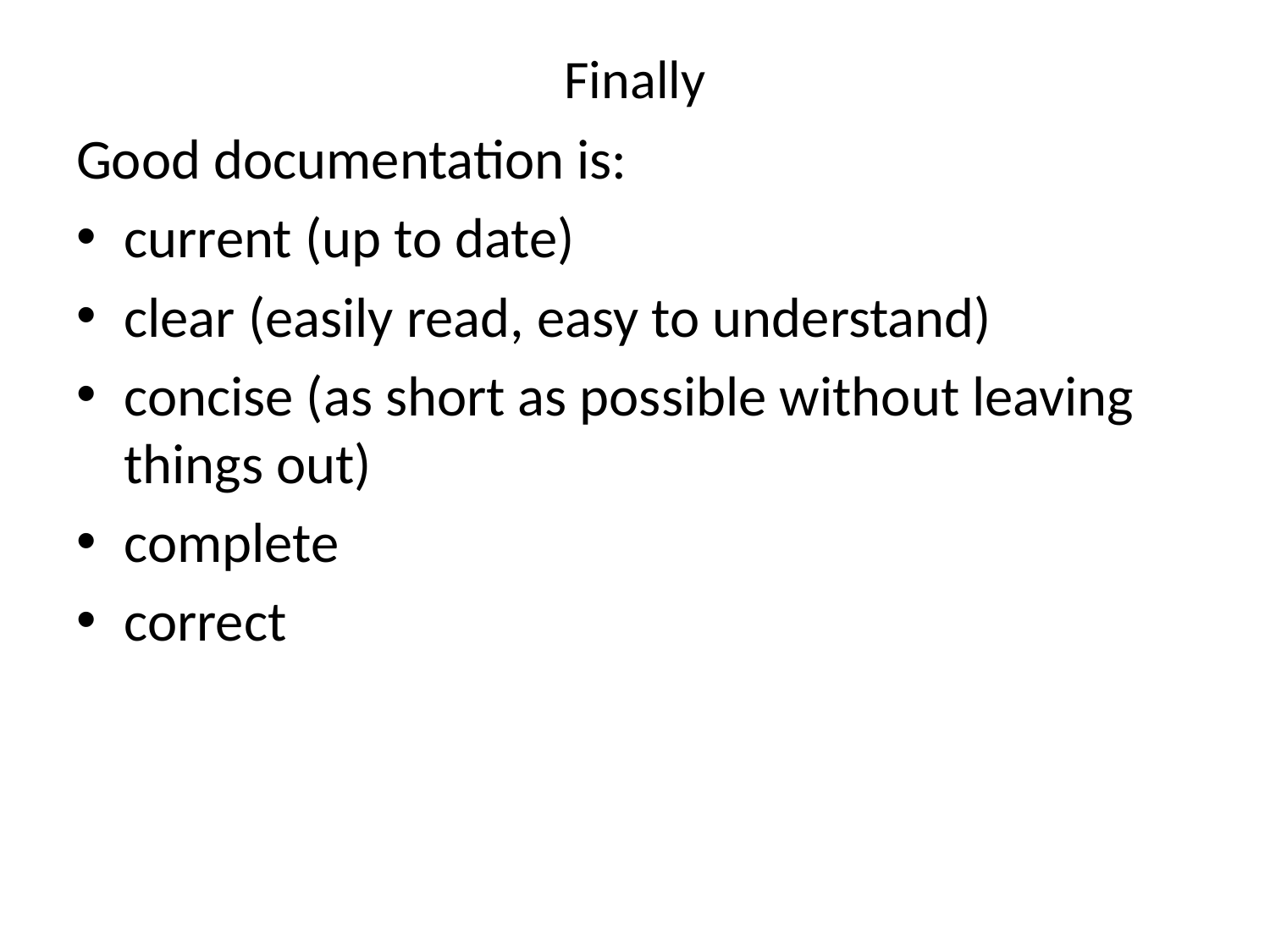

# Finally
Good documentation is:
current (up to date)
clear (easily read, easy to understand)
concise (as short as possible without leaving things out)
complete
correct